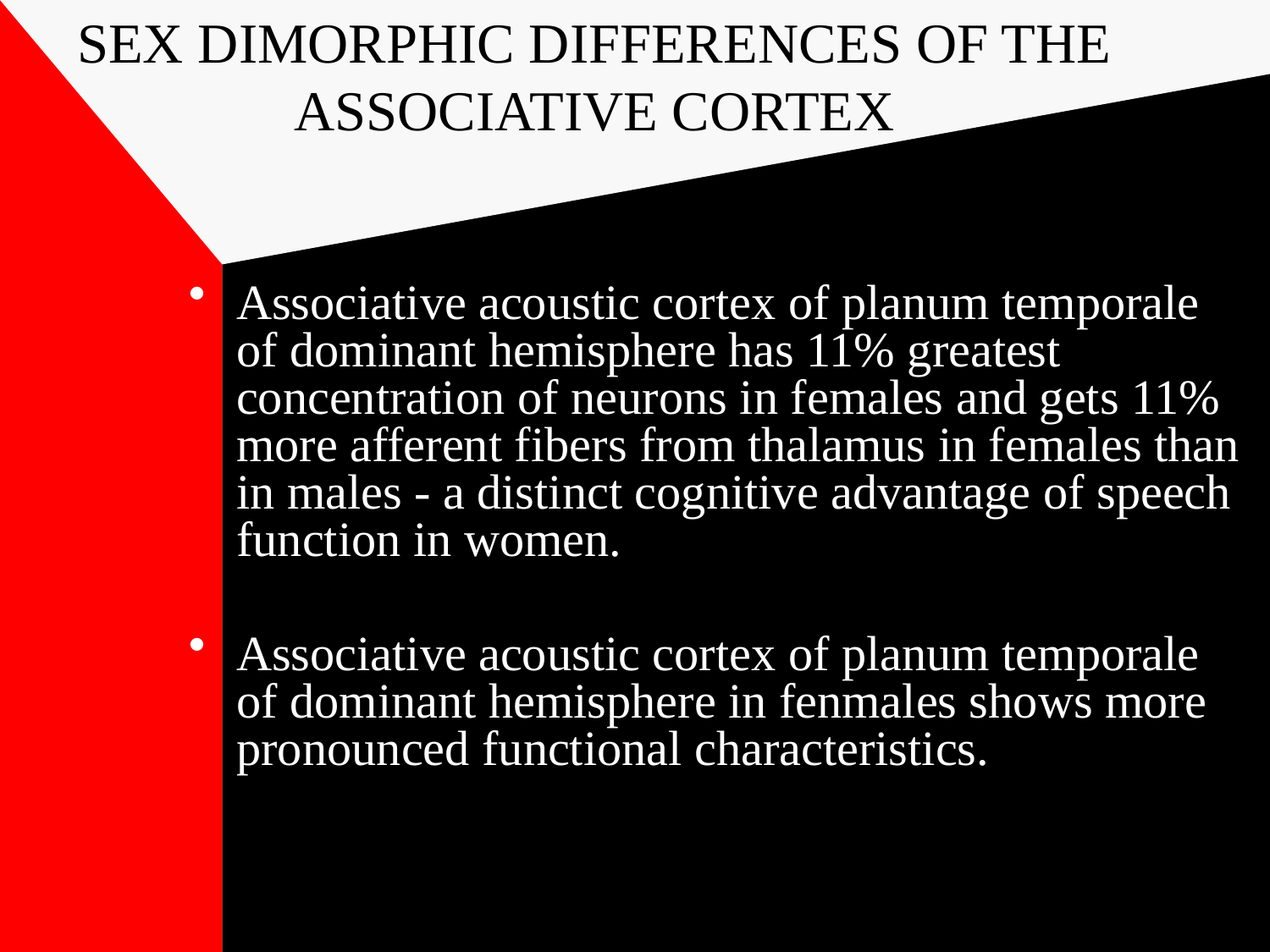

Associative acoustic cortex of planum temporale of dominant hemisphere has 11% greatest concentration of neurons in females and gets 11% more afferent fibers from thalamus in females than in males - a distinct cognitive advantage of speech function in women.

Associative acoustic cortex of planum temporale of dominant hemisphere in fenmales shows more pronounced functional characteristics.
SEX DIMORPHIC DIFFERENCES OF THE ASSOCIATIVE CORTEX